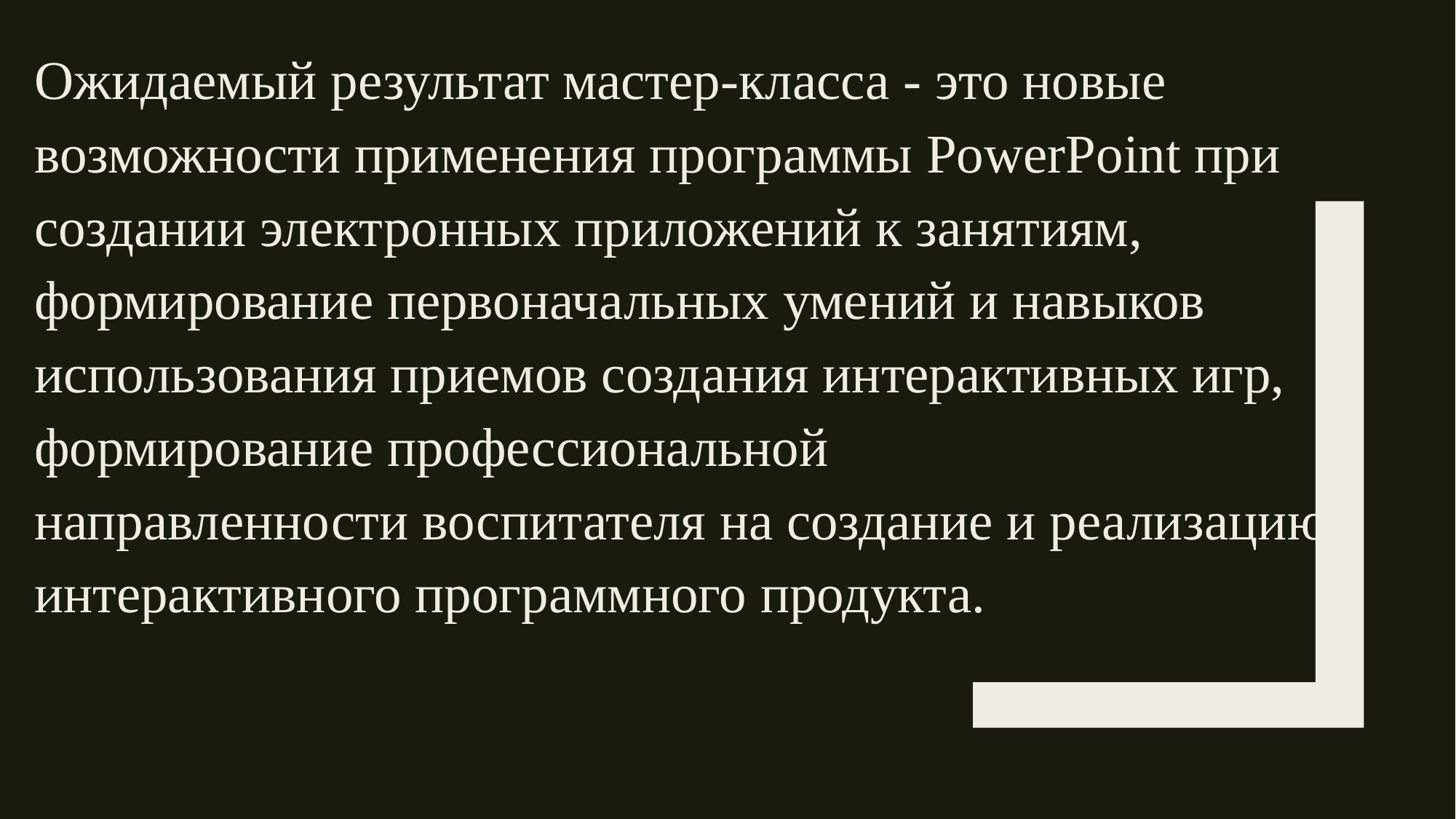

Ожидаемый результат мастер-класса - это новые возможности применения программы PowerPoint при создании электронных приложений к занятиям, формирование первоначальных умений и навыков использования приемов создания интерактивных игр, формирование профессиональной направленности воспитателя на создание и реализацию интерактивного программного продукта.